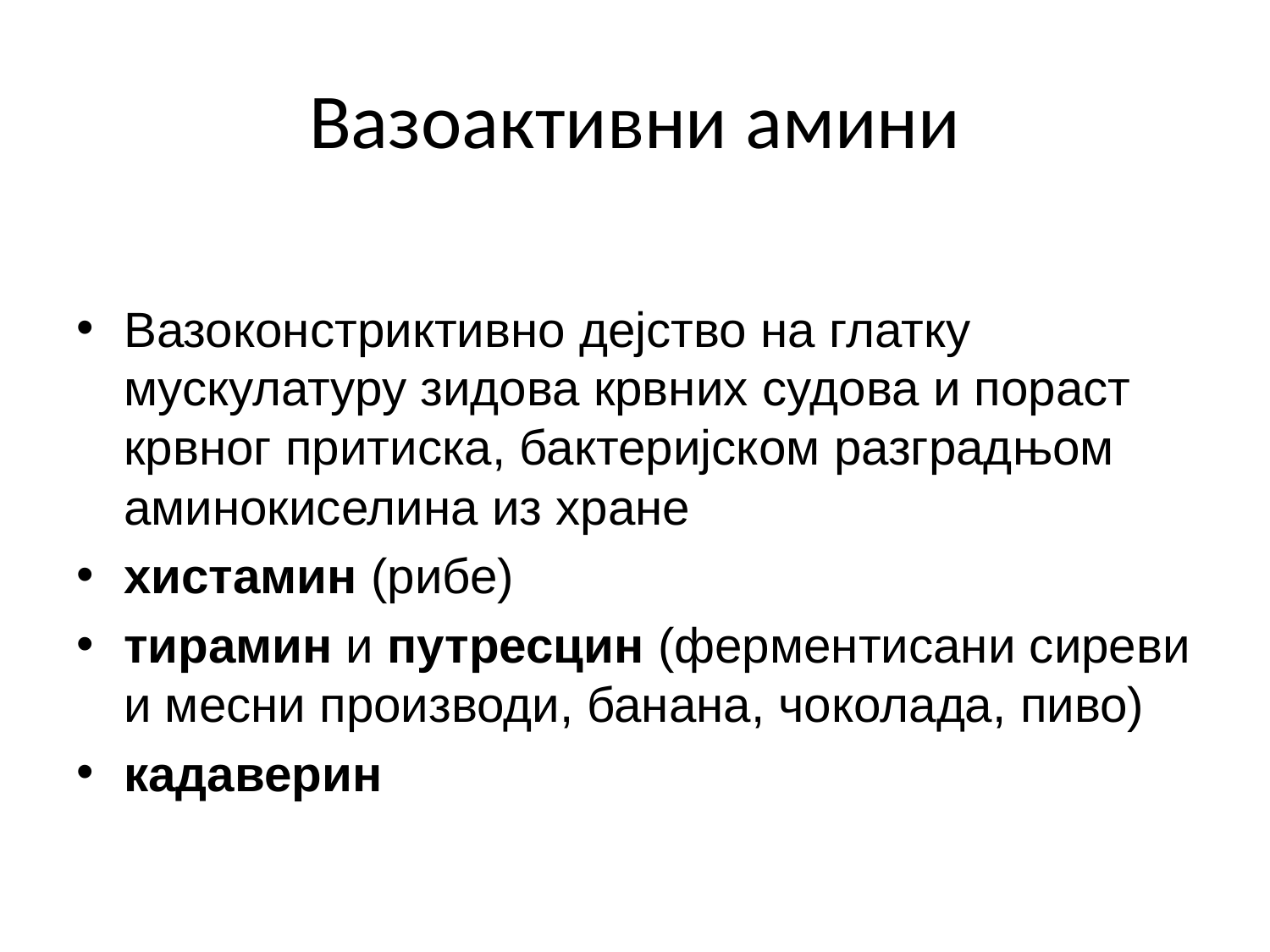

# Вазоактивни амини

Вазоконстриктивно дејство на глатку мускулатуру зидова крвних судова и пораст крвног притиска, бактеријском разградњом аминокиселина из хране
хистамин (рибе)
тирамин и путресцин (ферментисани сиреви и месни производи, банана, чоколада, пиво)
кадаверин